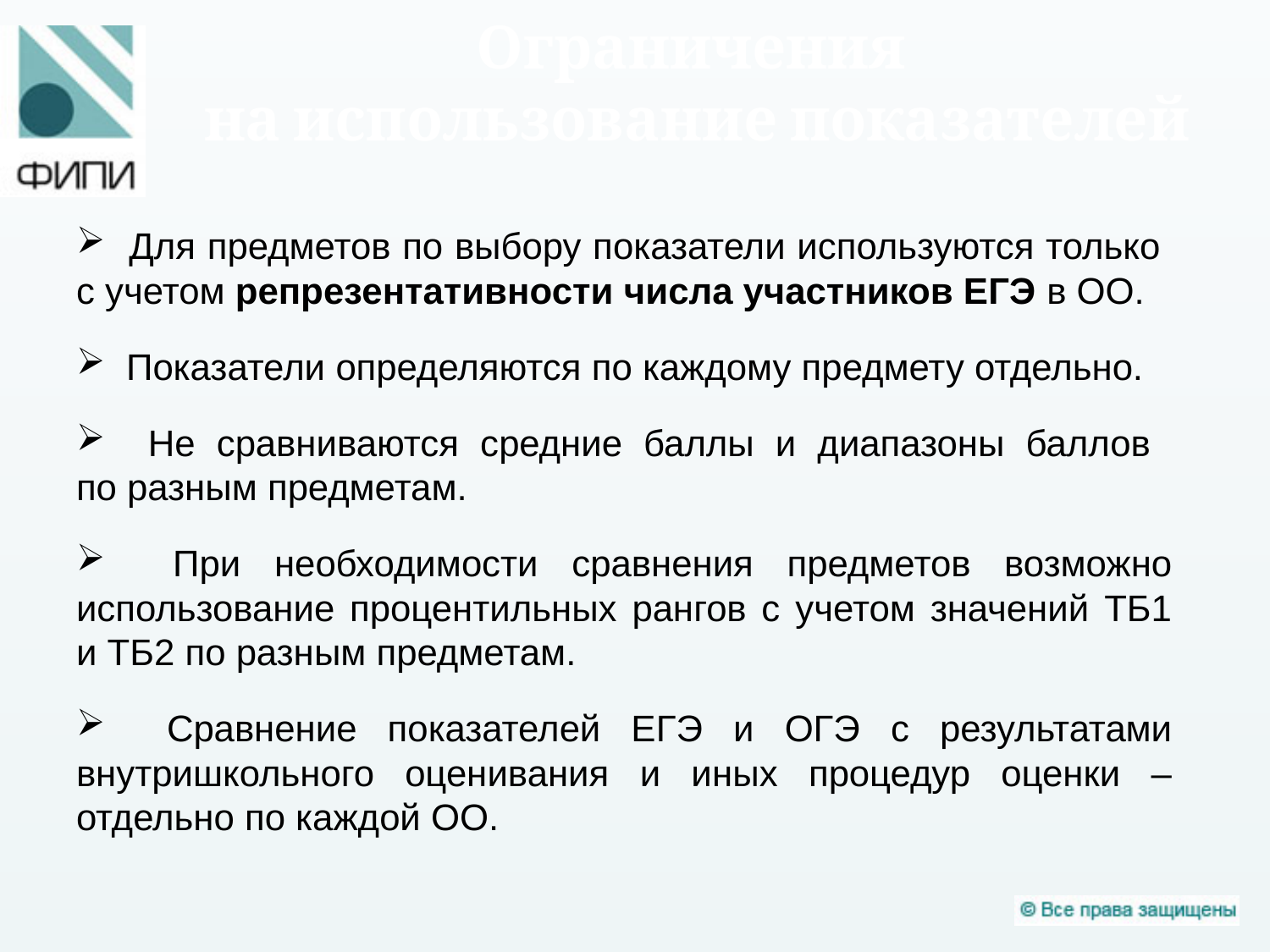

Ограничения
на использование показателей

  Для предметов по выбору показатели используются только
с учетом репрезентативности числа участников ЕГЭ в ОО.
  Показатели определяются по каждому предмету отдельно.
  Не сравниваются средние баллы и диапазоны баллов
по разным предметам.
  При необходимости сравнения предметов возможно использование процентильных рангов с учетом значений ТБ1 и ТБ2 по разным предметам.
  Сравнение показателей ЕГЭ и ОГЭ с результатами внутришкольного оценивания и иных процедур оценки – отдельно по каждой ОО.